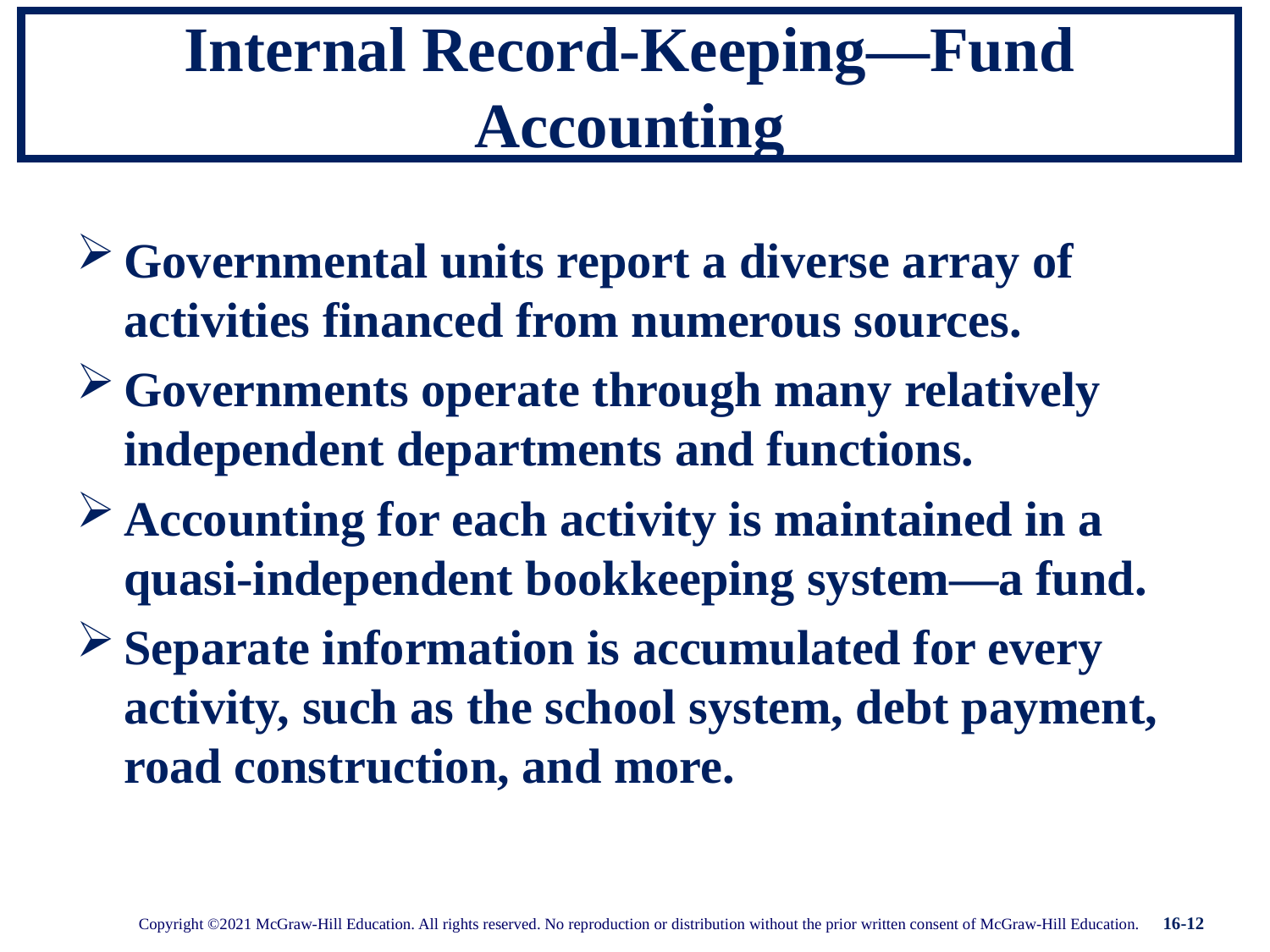

# Internal Record-Keeping—Fund Accounting
Governmental units report a diverse array of activities financed from numerous sources.
Governments operate through many relatively independent departments and functions.
Accounting for each activity is maintained in a quasi-independent bookkeeping system—a fund.
Separate information is accumulated for every activity, such as the school system, debt payment, road construction, and more.
16-12
Copyright ©2021 McGraw-Hill Education. All rights reserved. No reproduction or distribution without the prior written consent of McGraw-Hill Education.